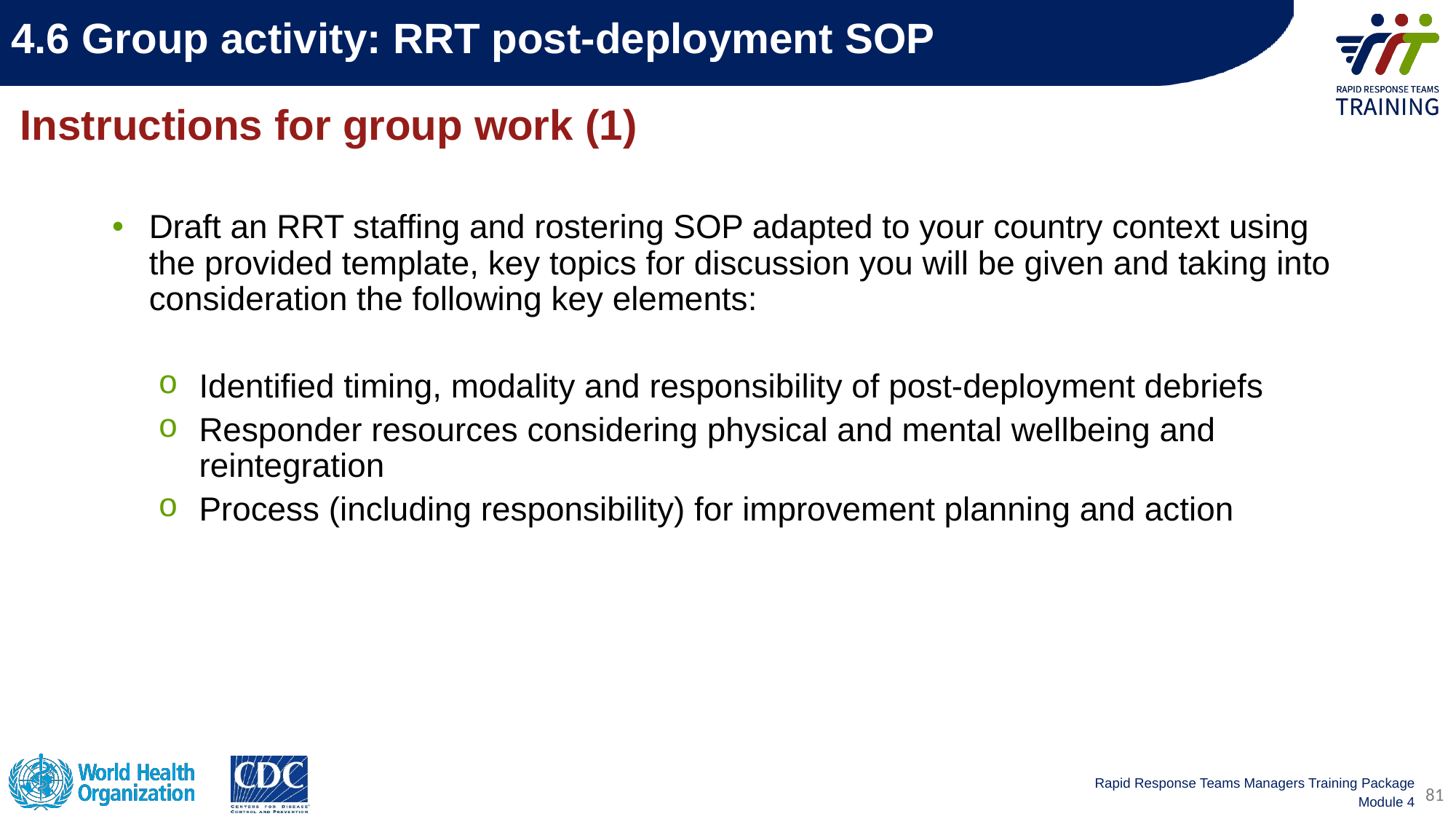

4.6 Group activity: RRT post-deployment SOP  ​
# Instructions for group work (1)
Draft an RRT staffing and rostering SOP adapted to your country context using the provided template, key topics for discussion you will be given and taking into consideration the following key elements:

Identified timing, modality and responsibility of post-deployment debriefs
Responder resources considering physical and mental wellbeing and reintegration
Process (including responsibility) for improvement planning and action

81